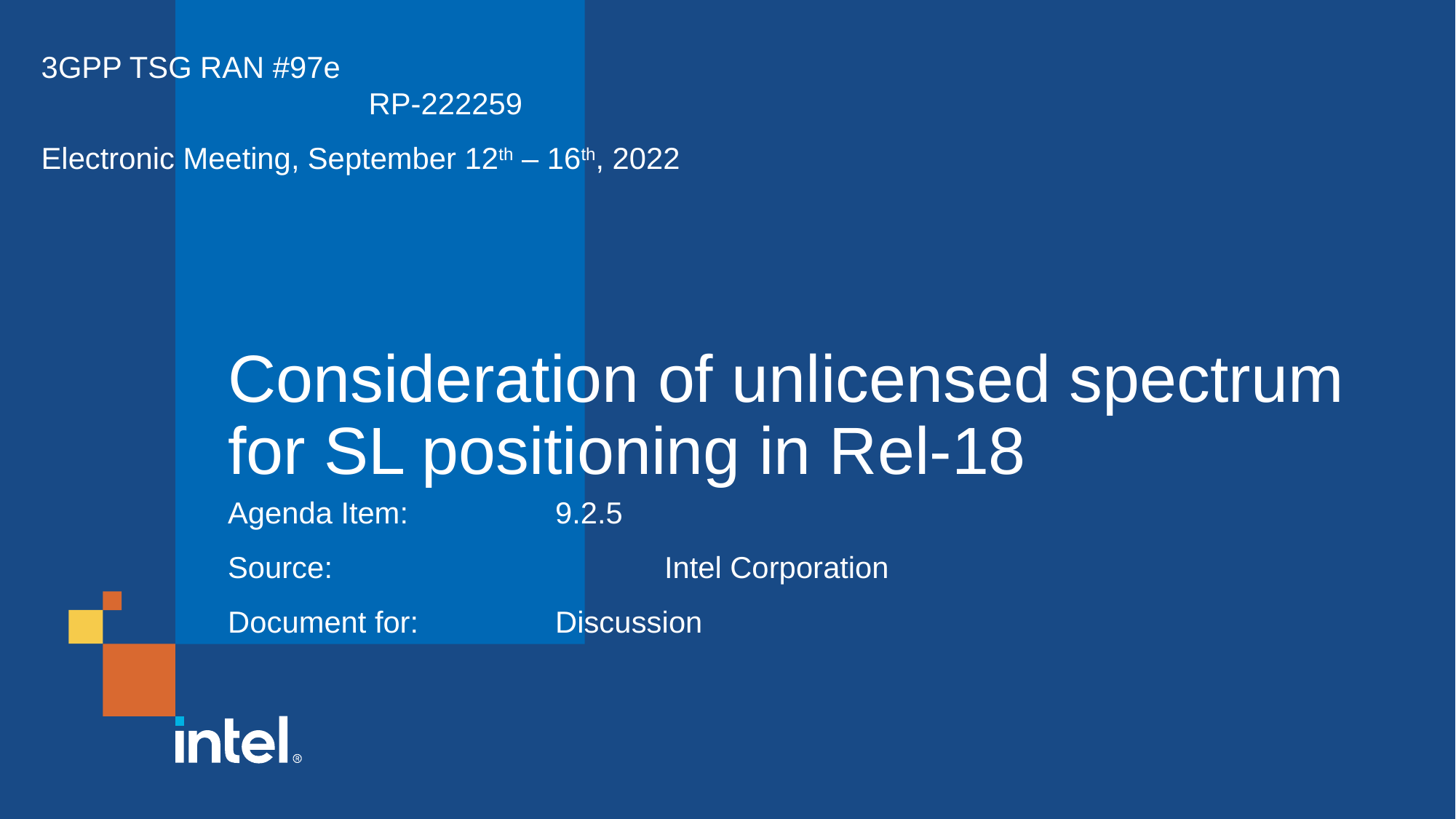

3GPP TSG RAN #97e												     	RP-222259
Electronic Meeting, September 12th – 16th, 2022

# Consideration of unlicensed spectrum for SL positioning in Rel-18
Agenda Item:		9.2.5
Source: 			Intel Corporation
Document for:		Discussion